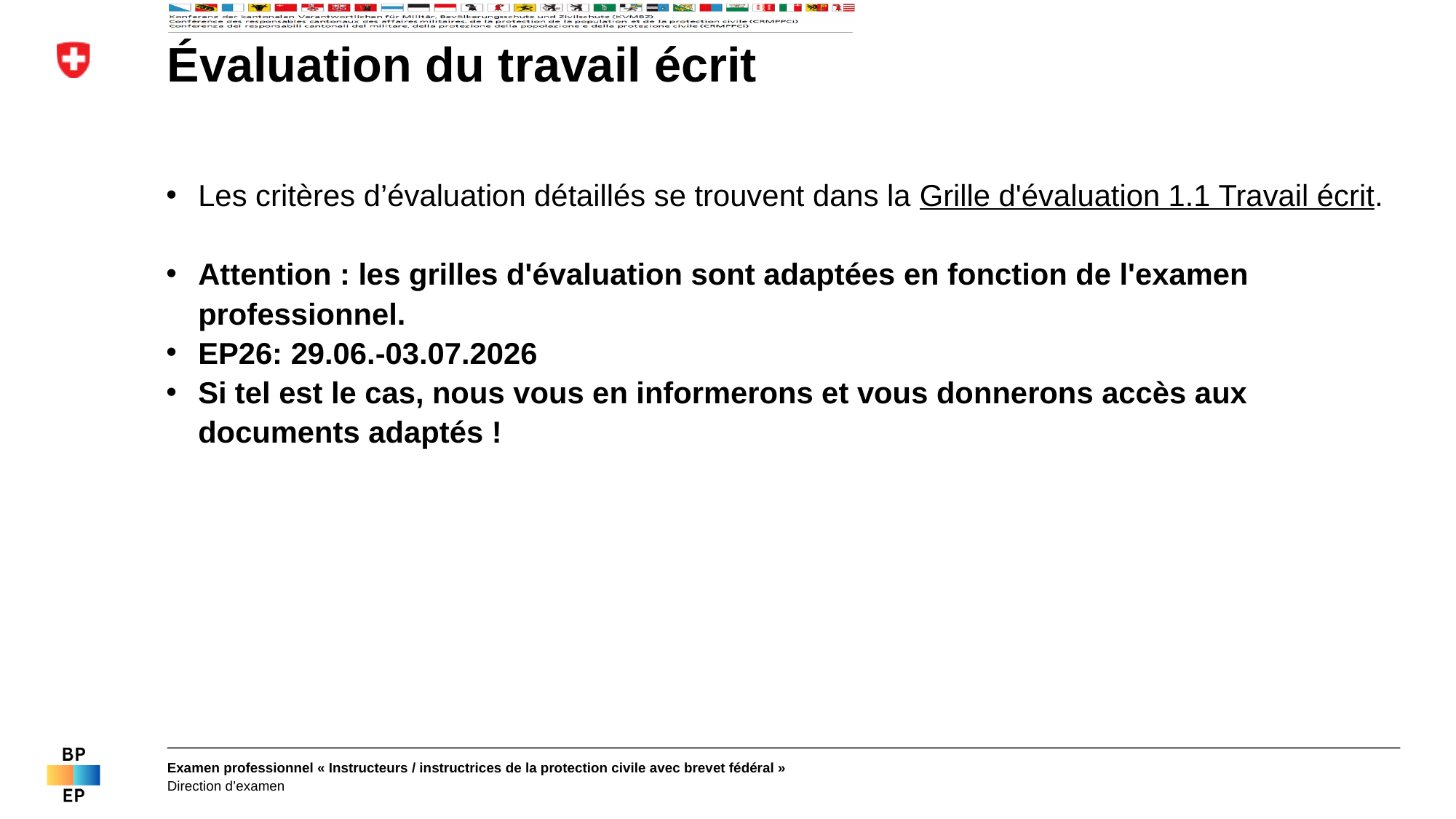

# Évaluation du travail écrit
Les critères d’évaluation détaillés se trouvent dans la Grille d'évaluation 1.1 Travail écrit.

Attention : les grilles d'évaluation sont adaptées en fonction de l'examen professionnel.
EP26: 29.06.-03.07.2026
Si tel est le cas, nous vous en informerons et vous donnerons accès aux documents adaptés !

Examen professionnel « Instructeurs / instructrices de la protection civile avec brevet fédéral »
Direction d’examen